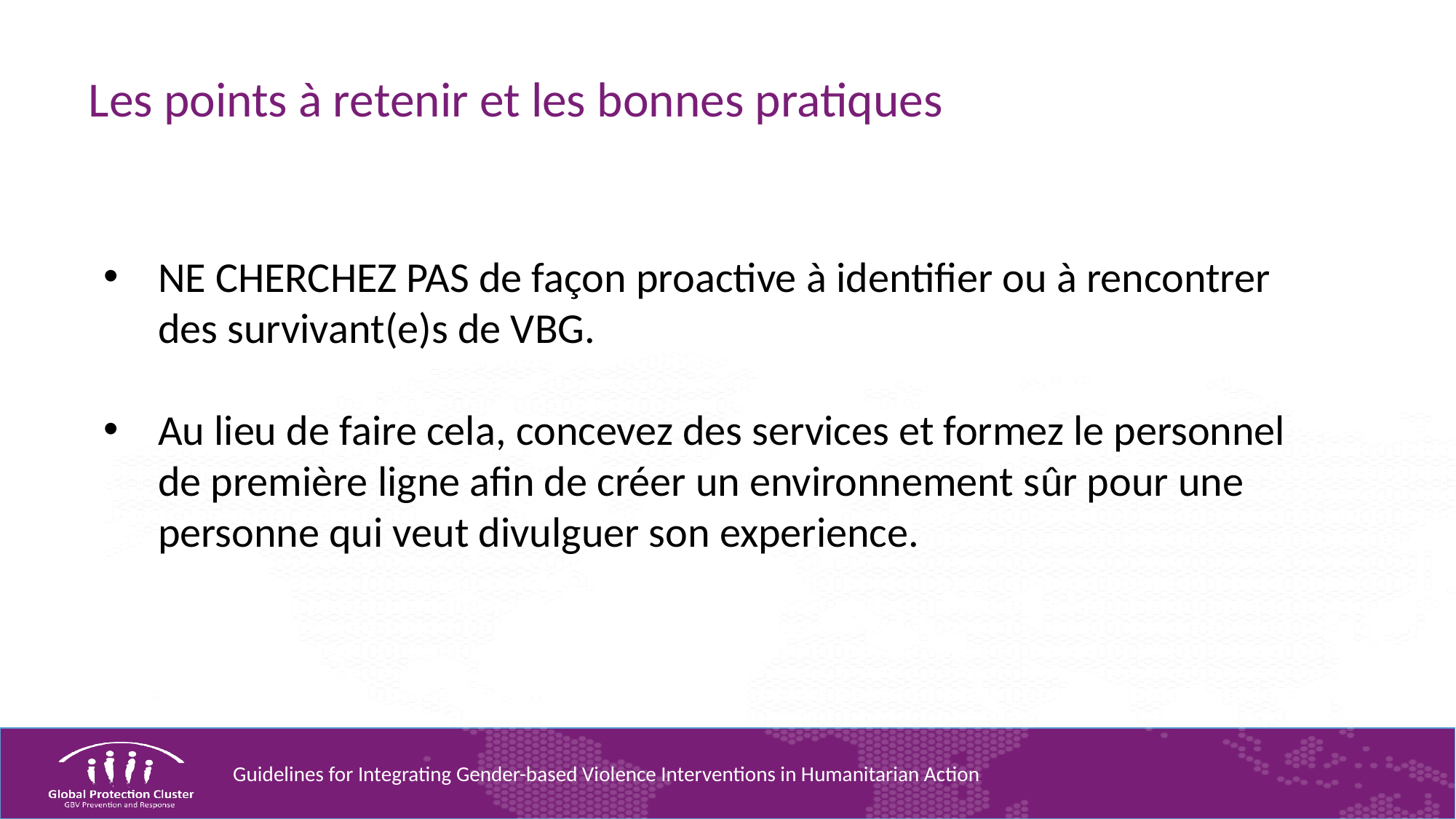

# Les points à retenir et les bonnes pratiques

NE CHERCHEZ PAS de façon proactive à identifier ou à rencontrer des survivant(e)s de VBG.

Au lieu de faire cela, concevez des services et formez le personnel de première ligne afin de créer un environnement sûr pour une personne qui veut divulguer son experience.